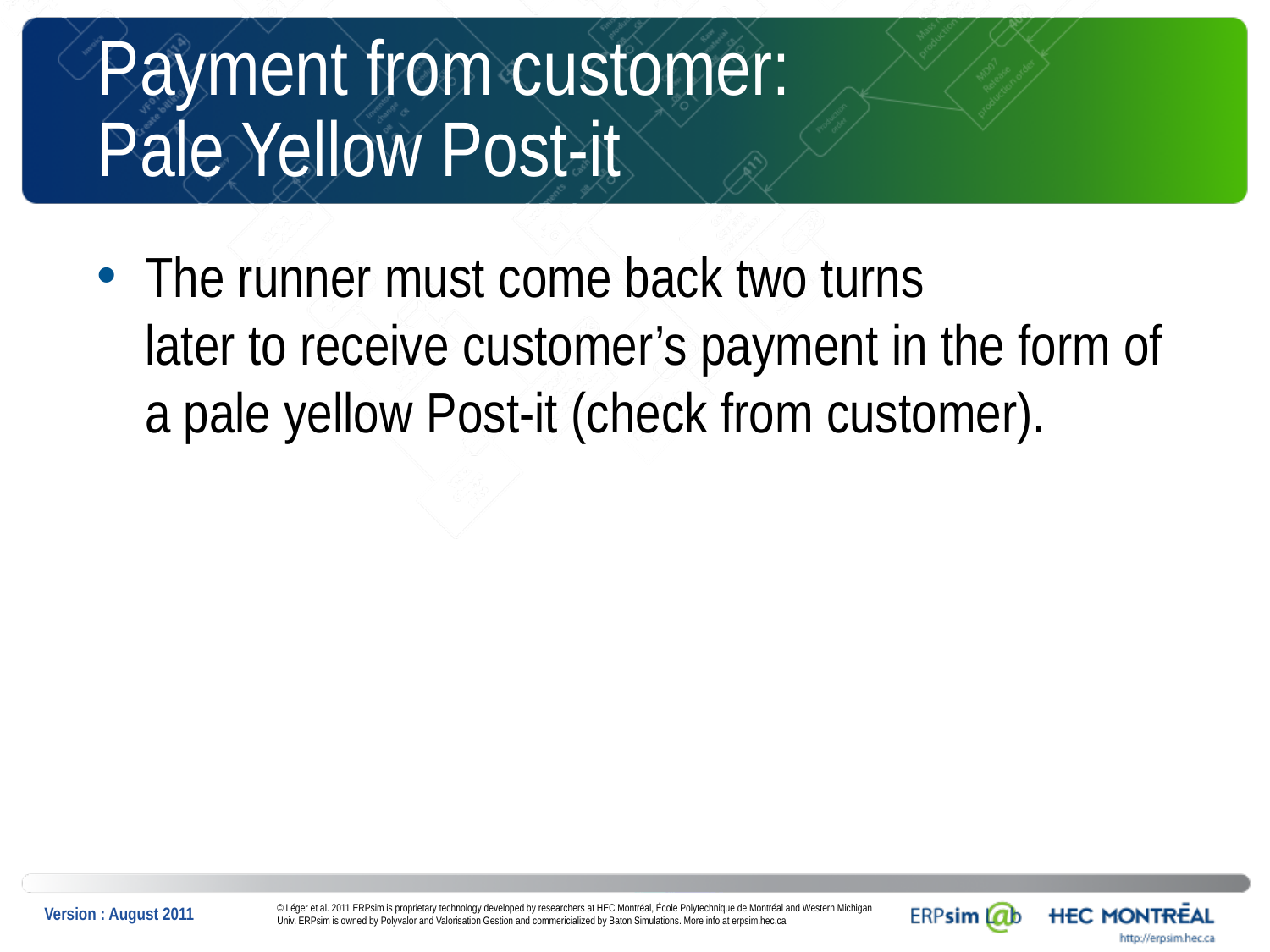

# Payment from customer: Pale Yellow Post-it
The runner must come back two turns later to receive customer’s payment in the form of a pale yellow Post-it (check from customer).